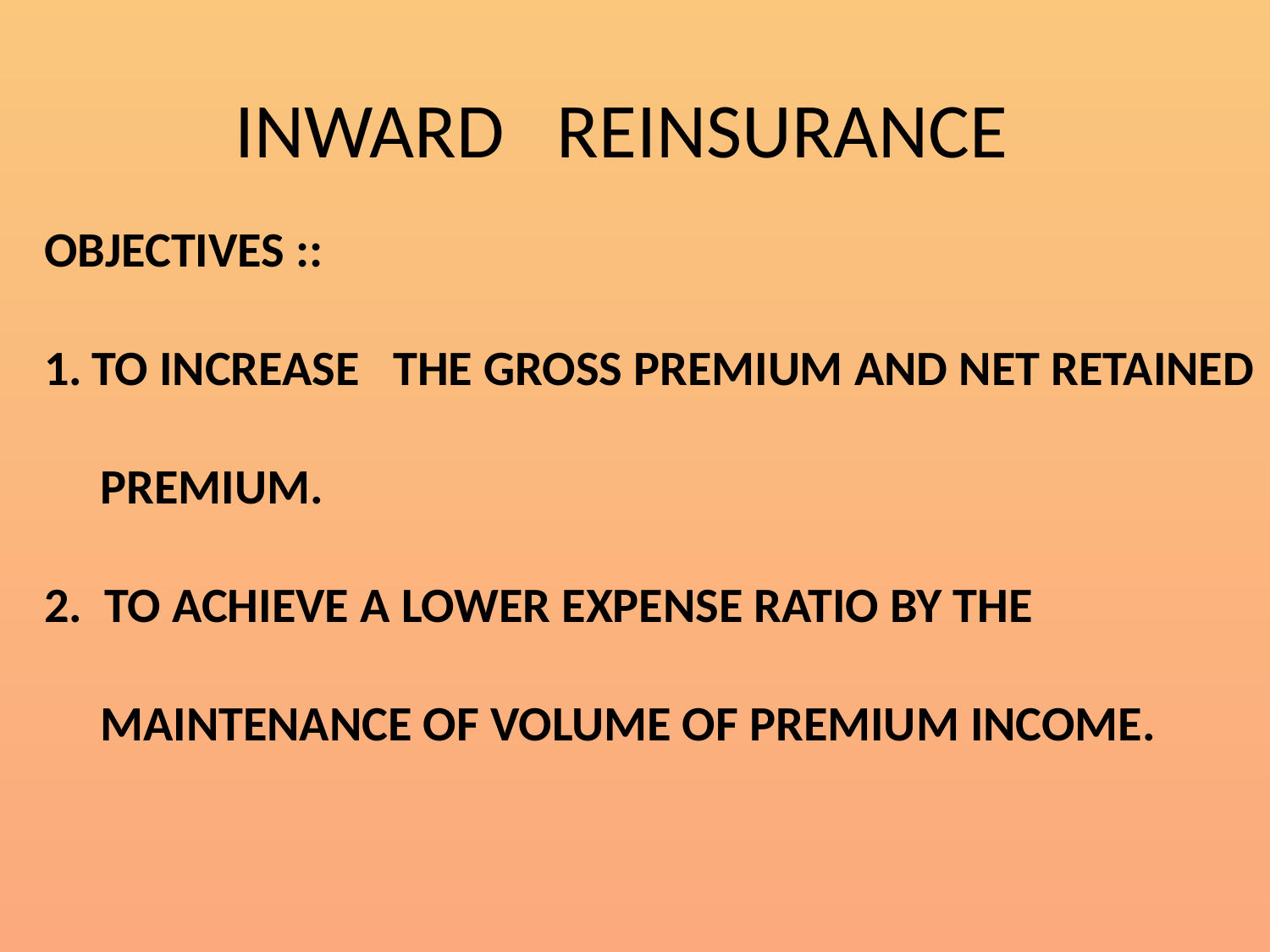

INWARD   REINSURANCE
OBJECTIVES ::

TO INCREASE   THE GROSS PREMIUM AND NET RETAINED

     PREMIUM.

2.  TO ACHIEVE A LOWER EXPENSE RATIO BY THE

     MAINTENANCE OF VOLUME OF PREMIUM INCOME.